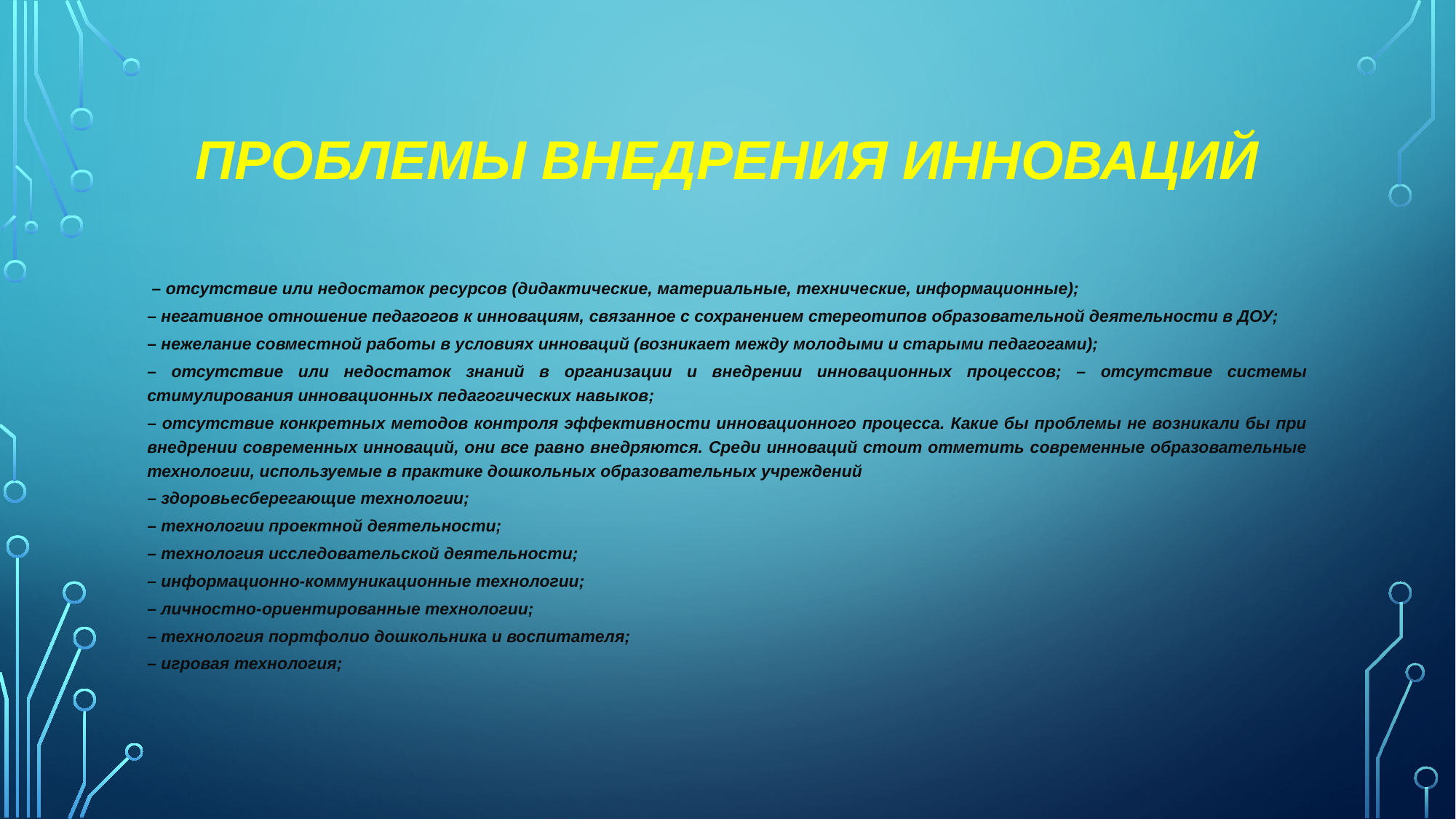

# Проблемы внедрения инноваций
 – отсутствие или недостаток ресурсов (дидактические, материальные, технические, информационные);
– негативное отношение педагогов к инновациям, связанное с сохранением стереотипов образовательной деятельности в ДОУ;
– нежелание совместной работы в условиях инноваций (возникает между молодыми и старыми педагогами);
– отсутствие или недостаток знаний в организации и внедрении инновационных процессов; – отсутствие системы стимулирования инновационных педагогических навыков;
– отсутствие конкретных методов контроля эффективности инновационного процесса. Какие бы проблемы не возникали бы при внедрении современных инноваций, они все равно внедряются. Среди инноваций стоит отметить современные образовательные технологии, используемые в практике дошкольных образовательных учреждений
– здоровьесберегающие технологии;
– технологии проектной деятельности;
– технология исследовательской деятельности;
– информационно-коммуникационные технологии;
– личностно-ориентированные технологии;
– технология портфолио дошкольника и воспитателя;
– игровая технология;